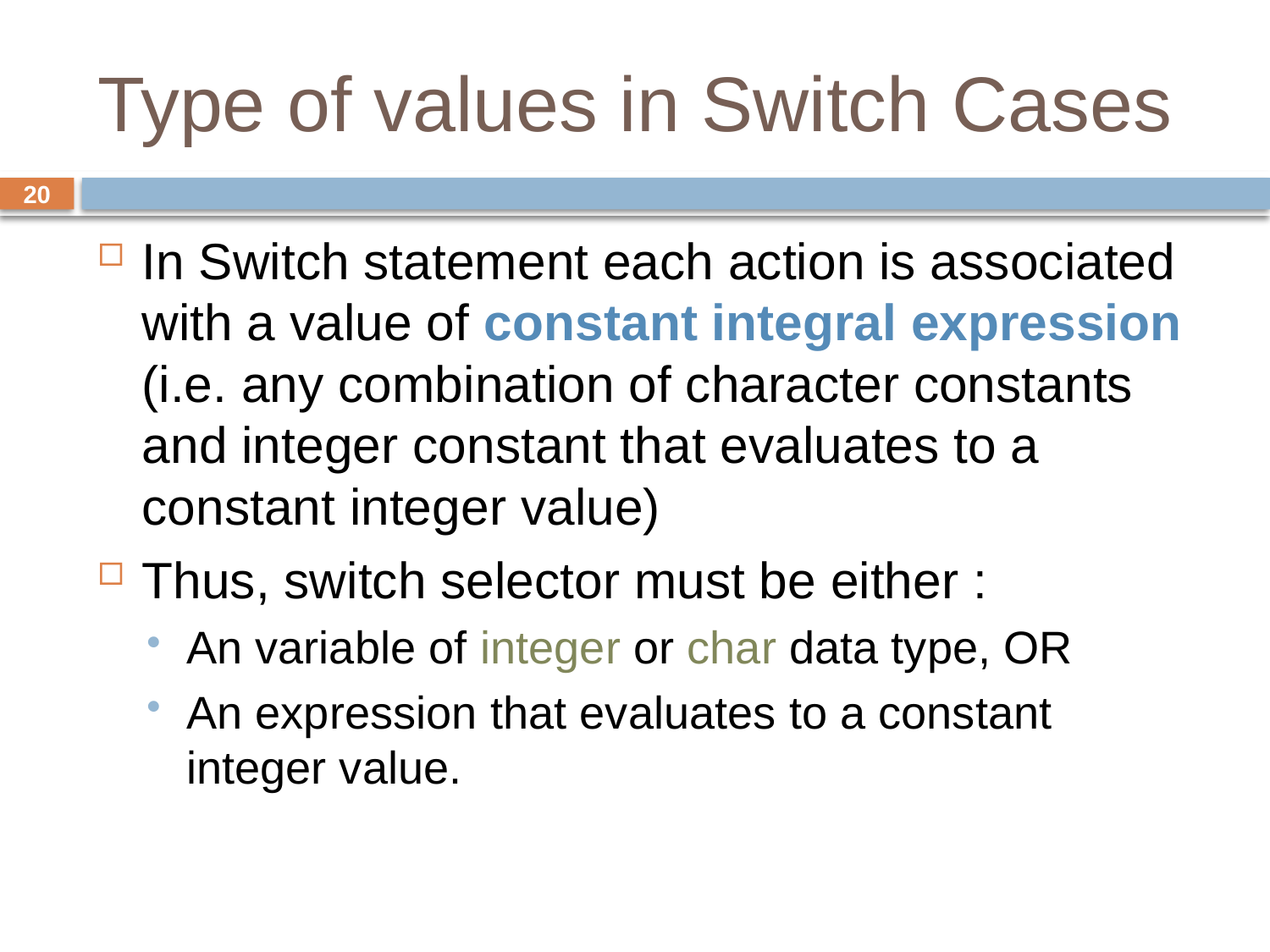

# Type of values in Switch Cases
20
In Switch statement each action is associated with a value of constant integral expression (i.e. any combination of character constants and integer constant that evaluates to a constant integer value)
Thus, switch selector must be either :
An variable of integer or char data type, OR
An expression that evaluates to a constant integer value.